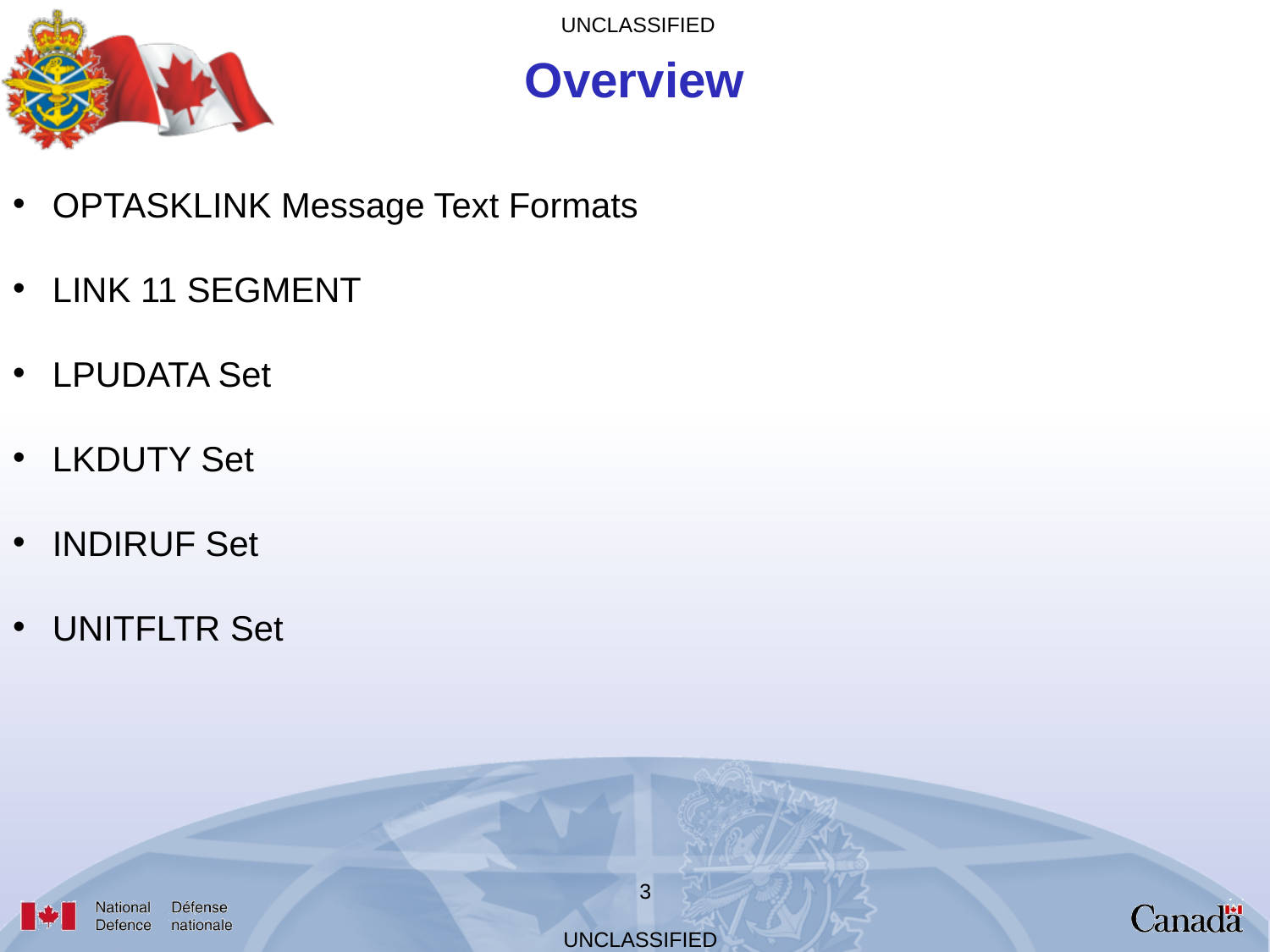

Overview
OPTASKLINK Message Text Formats

LINK 11 SEGMENT

LPUDATA Set

LKDUTY Set

INDIRUF Set

UNITFLTR Set